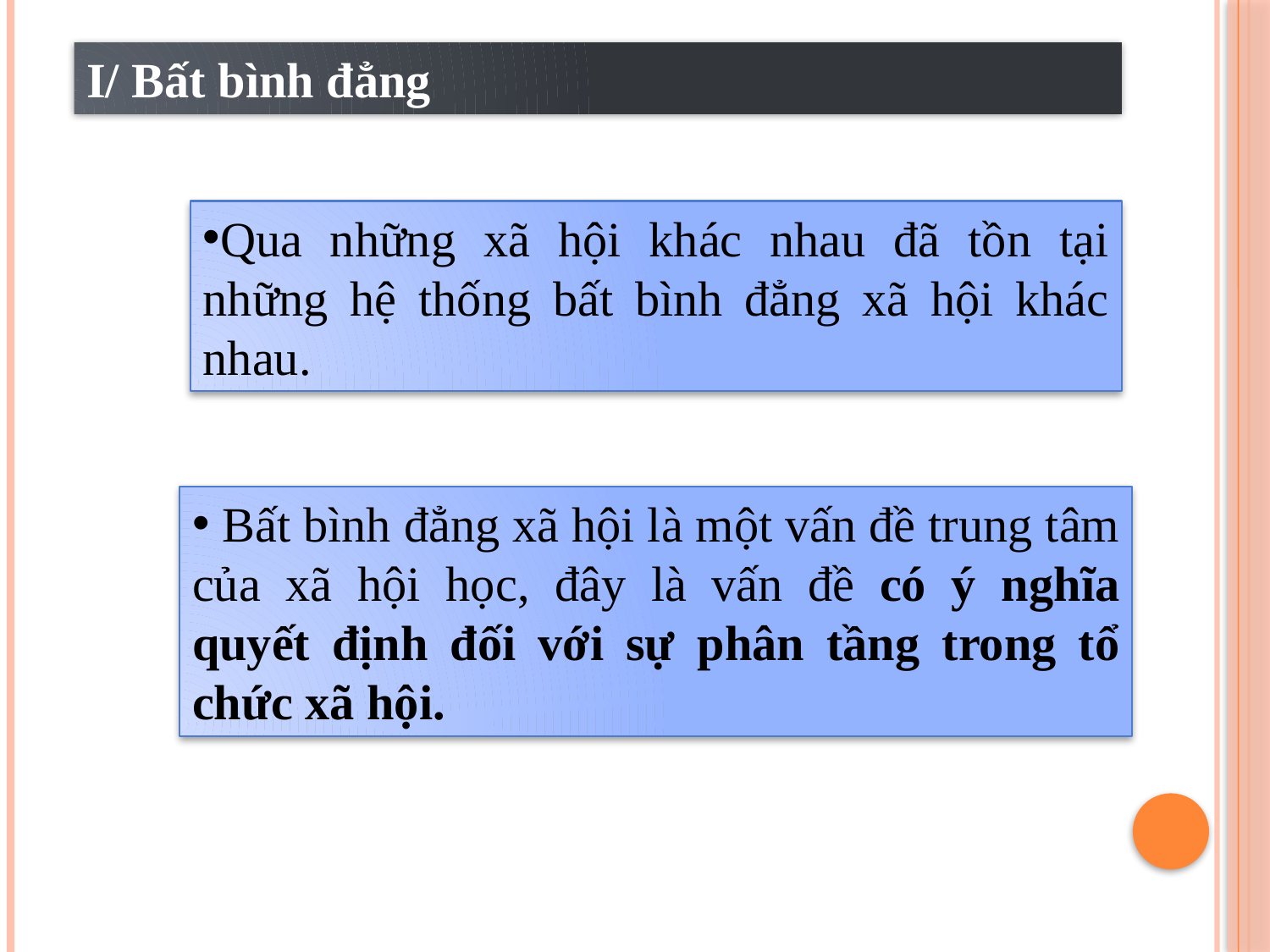

I/ Bất bình đẳng
Qua những xã hội khác nhau đã tồn tại những hệ thống bất bình đẳng xã hội khác nhau.
 Bất bình đẳng xã hội là một vấn đề trung tâm của xã hội học, đây là vấn đề có ý nghĩa quyết định đối với sự phân tầng trong tổ chức xã hội.